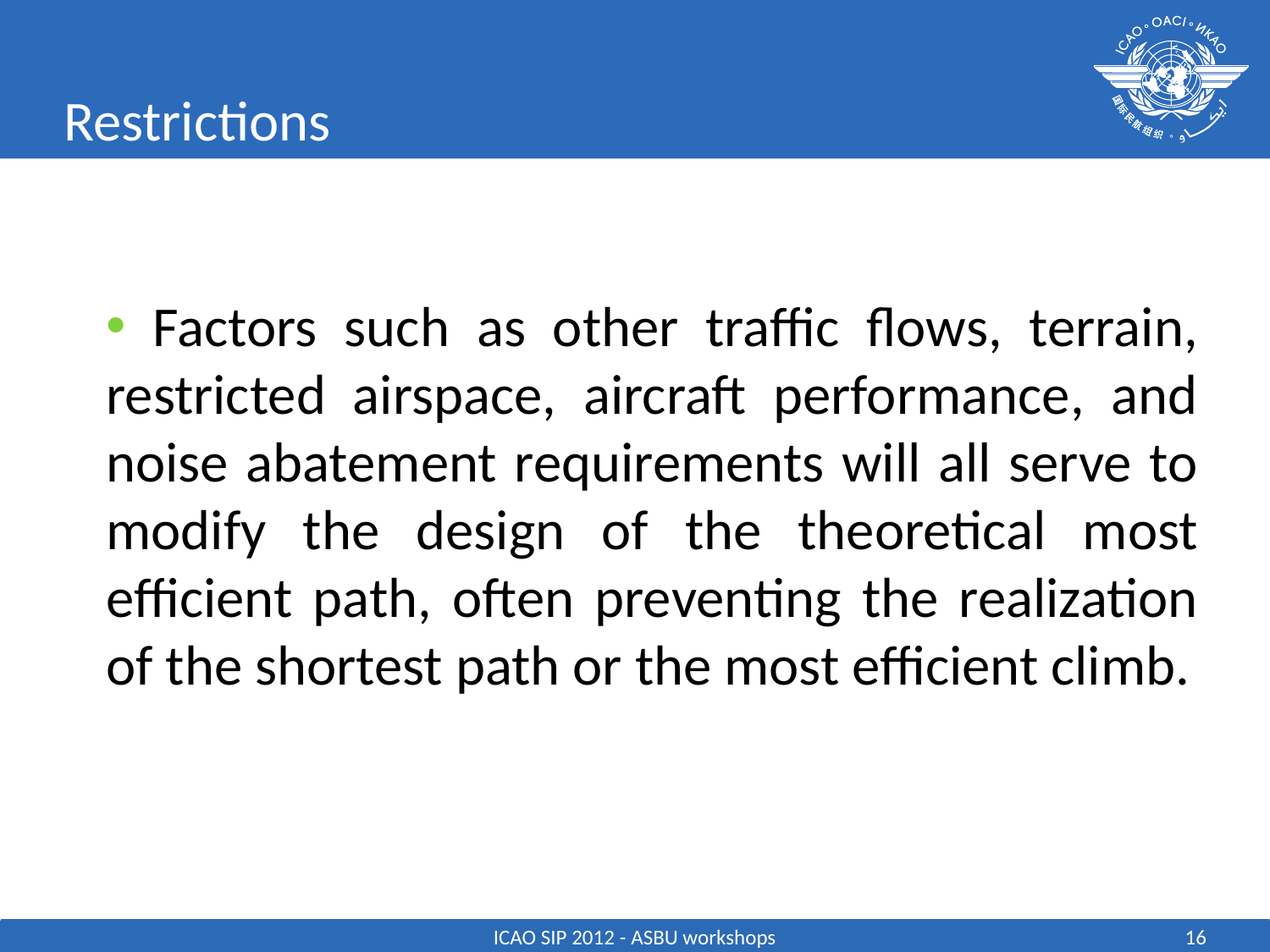

# Restrictions
 Factors such as other traffic flows, terrain, restricted airspace, aircraft performance, and noise abatement requirements will all serve to modify the design of the theoretical most efficient path, often preventing the realization of the shortest path or the most efficient climb.
ICAO SIP 2012 - ASBU workshops
16